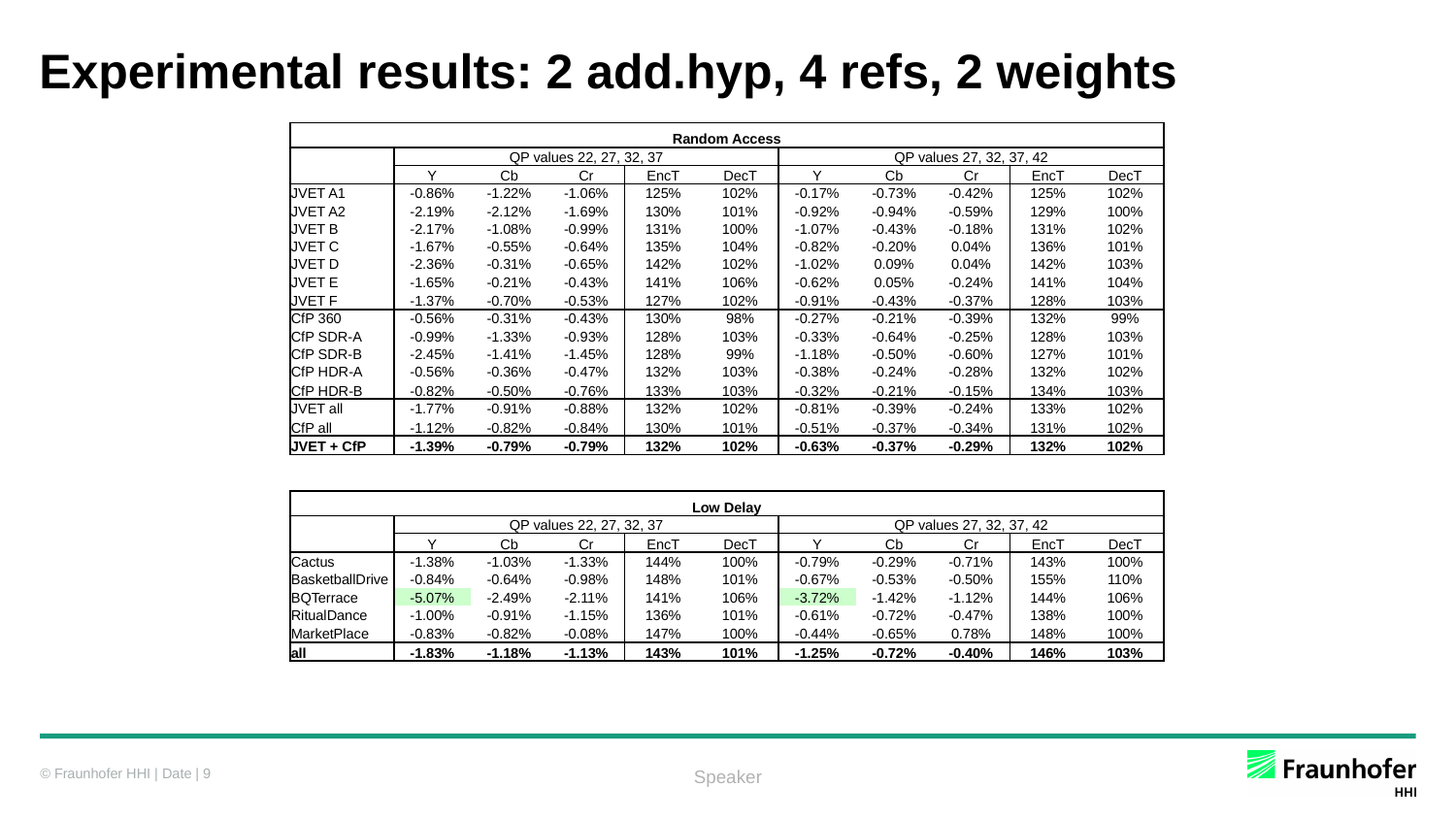

# Experimental results: 2 add.hyp, 4 refs, 2 weights
| Random Access |  |  |  |  |  |  |  |  |  |  |
| --- | --- | --- | --- | --- | --- | --- | --- | --- | --- | --- |
|  | QP values 22, 27, 32, 37 |  |  |  |  | QP values 27, 32, 37, 42 |  |  |  |  |
|  | Y | Cb | Cr | EncT | DecT | Y | Cb | Cr | EncT | DecT |
| JVET A1 | -0.86% | -1.22% | -1.06% | 125% | 102% | -0.17% | -0.73% | -0.42% | 125% | 102% |
| JVET A2 | -2.19% | -2.12% | -1.69% | 130% | 101% | -0.92% | -0.94% | -0.59% | 129% | 100% |
| JVET B | -2.17% | -1.08% | -0.99% | 131% | 100% | -1.07% | -0.43% | -0.18% | 131% | 102% |
| JVET C | -1.67% | -0.55% | -0.64% | 135% | 104% | -0.82% | -0.20% | 0.04% | 136% | 101% |
| JVET D | -2.36% | -0.31% | -0.65% | 142% | 102% | -1.02% | 0.09% | 0.04% | 142% | 103% |
| JVET E | -1.65% | -0.21% | -0.43% | 141% | 106% | -0.62% | 0.05% | -0.24% | 141% | 104% |
| JVET F | -1.37% | -0.70% | -0.53% | 127% | 102% | -0.91% | -0.43% | -0.37% | 128% | 103% |
| CfP 360 | -0.56% | -0.31% | -0.43% | 130% | 98% | -0.27% | -0.21% | -0.39% | 132% | 99% |
| CfP SDR-A | -0.99% | -1.33% | -0.93% | 128% | 103% | -0.33% | -0.64% | -0.25% | 128% | 103% |
| CfP SDR-B | -2.45% | -1.41% | -1.45% | 128% | 99% | -1.18% | -0.50% | -0.60% | 127% | 101% |
| CfP HDR-A | -0.56% | -0.36% | -0.47% | 132% | 103% | -0.38% | -0.24% | -0.28% | 132% | 102% |
| CfP HDR-B | -0.82% | -0.50% | -0.76% | 133% | 103% | -0.32% | -0.21% | -0.15% | 134% | 103% |
| JVET all | -1.77% | -0.91% | -0.88% | 132% | 102% | -0.81% | -0.39% | -0.24% | 133% | 102% |
| CfP all | -1.12% | -0.82% | -0.84% | 130% | 101% | -0.51% | -0.37% | -0.34% | 131% | 102% |
| JVET + CfP | -1.39% | -0.79% | -0.79% | 132% | 102% | -0.63% | -0.37% | -0.29% | 132% | 102% |
|  |  |  |  |  |  |  |  |  |  |  |
|  |  |  |  |  |  |  |  |  |  |  |
| Low Delay |  |  |  |  |  |  |  |  |  |  |
|  | QP values 22, 27, 32, 37 |  |  |  |  | QP values 27, 32, 37, 42 |  |  |  |  |
|  | Y | Cb | Cr | EncT | DecT | Y | Cb | Cr | EncT | DecT |
| Cactus | -1.38% | -1.03% | -1.33% | 144% | 100% | -0.79% | -0.29% | -0.71% | 143% | 100% |
| BasketballDrive | -0.84% | -0.64% | -0.98% | 148% | 101% | -0.67% | -0.53% | -0.50% | 155% | 110% |
| BQTerrace | -5.07% | -2.49% | -2.11% | 141% | 106% | -3.72% | -1.42% | -1.12% | 144% | 106% |
| RitualDance | -1.00% | -0.91% | -1.15% | 136% | 101% | -0.61% | -0.72% | -0.47% | 138% | 100% |
| MarketPlace | -0.83% | -0.82% | -0.08% | 147% | 100% | -0.44% | -0.65% | 0.78% | 148% | 100% |
| all | -1.83% | -1.18% | -1.13% | 143% | 101% | -1.25% | -0.72% | -0.40% | 146% | 103% |
Speaker